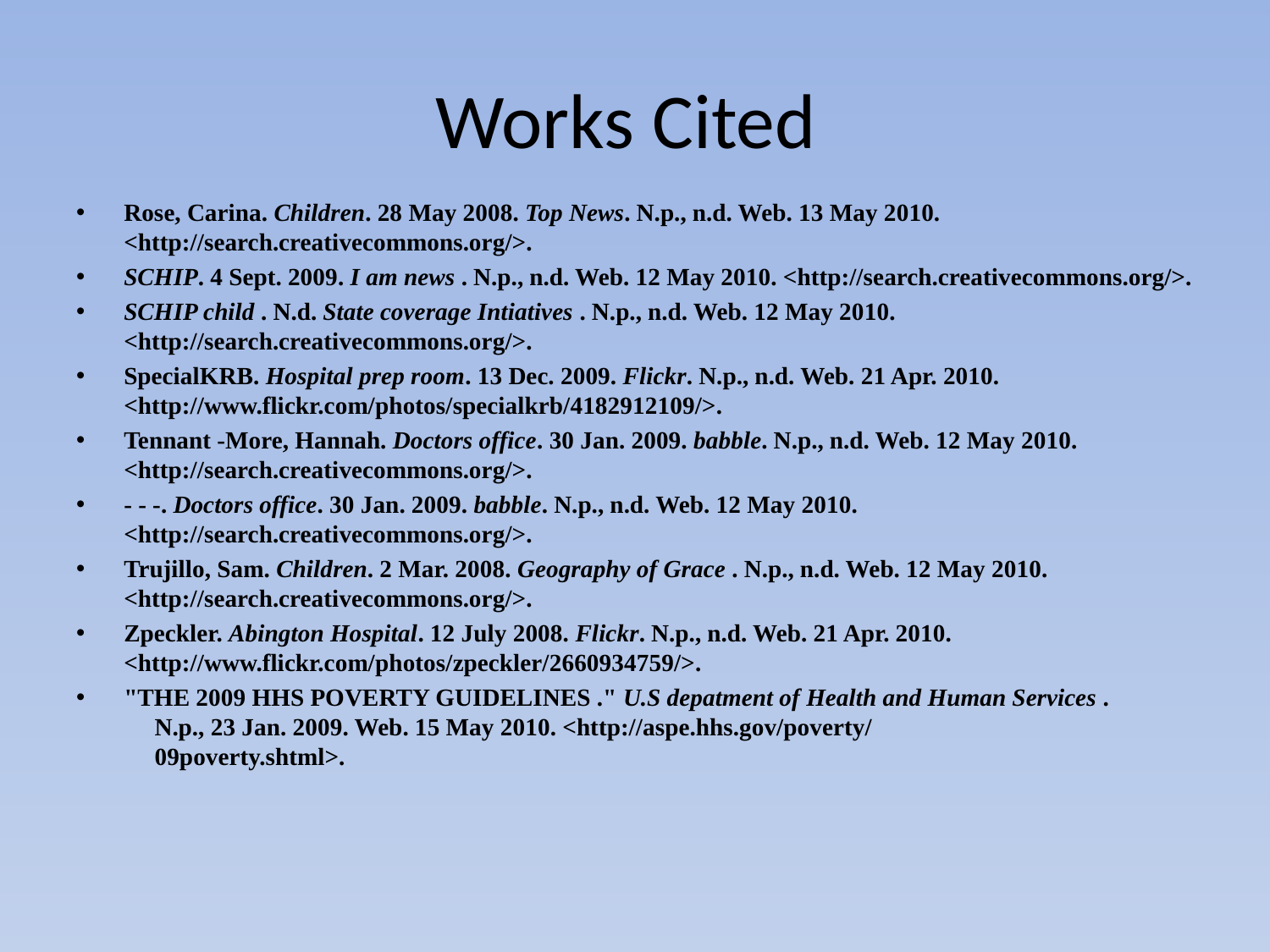

# Works Cited
Rose, Carina. Children. 28 May 2008. Top News. N.p., n.d. Web. 13 May 2010. <http://search.creativecommons.org/>.
SCHIP. 4 Sept. 2009. I am news . N.p., n.d. Web. 12 May 2010. <http://search.creativecommons.org/>.
SCHIP child . N.d. State coverage Intiatives . N.p., n.d. Web. 12 May 2010. <http://search.creativecommons.org/>.
SpecialKRB. Hospital prep room. 13 Dec. 2009. Flickr. N.p., n.d. Web. 21 Apr. 2010. <http://www.flickr.com/‌photos/‌specialkrb/‌4182912109/>.
Tennant -More, Hannah. Doctors office. 30 Jan. 2009. babble. N.p., n.d. Web. 12 May 2010. <http://search.creativecommons.org/>.
- - -. Doctors office. 30 Jan. 2009. babble. N.p., n.d. Web. 12 May 2010. <http://search.creativecommons.org/>.
Trujillo, Sam. Children. 2 Mar. 2008. Geography of Grace . N.p., n.d. Web. 12 May 2010. <http://search.creativecommons.org/>.
Zpeckler. Abington Hospital. 12 July 2008. Flickr. N.p., n.d. Web. 21 Apr. 2010. <http://www.flickr.com/‌photos/‌zpeckler/‌2660934759/>.
"THE 2009 HHS POVERTY GUIDELINES ." U.S depatment of Health and Human Services .
     N.p., 23 Jan. 2009. Web. 15 May 2010. <http://aspe.hhs.gov/poverty/
     09poverty.shtml>.